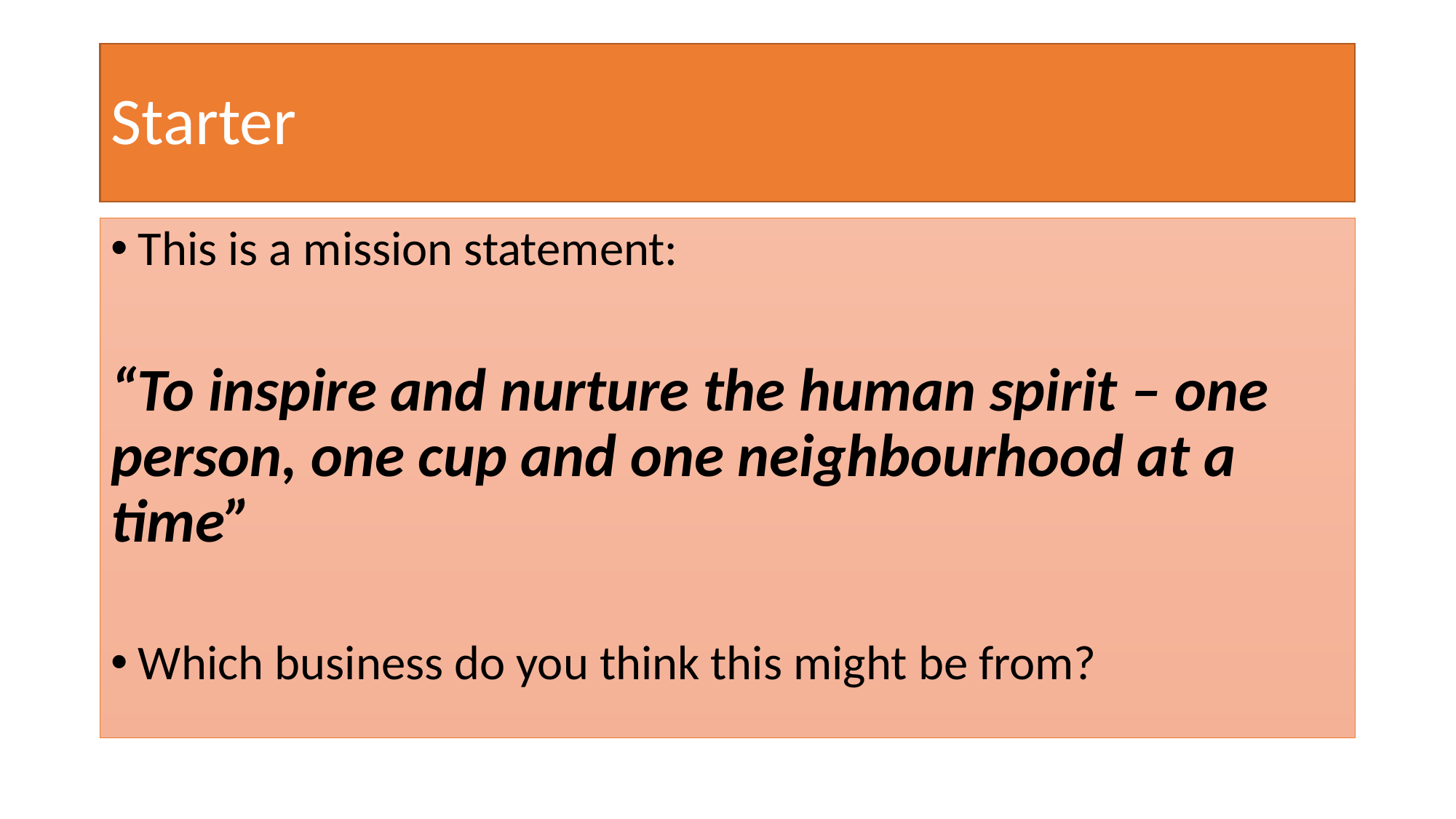

# Starter
This is a mission statement:

“To inspire and nurture the human spirit – one person, one cup and one neighbourhood at a time”

Which business do you think this might be from?